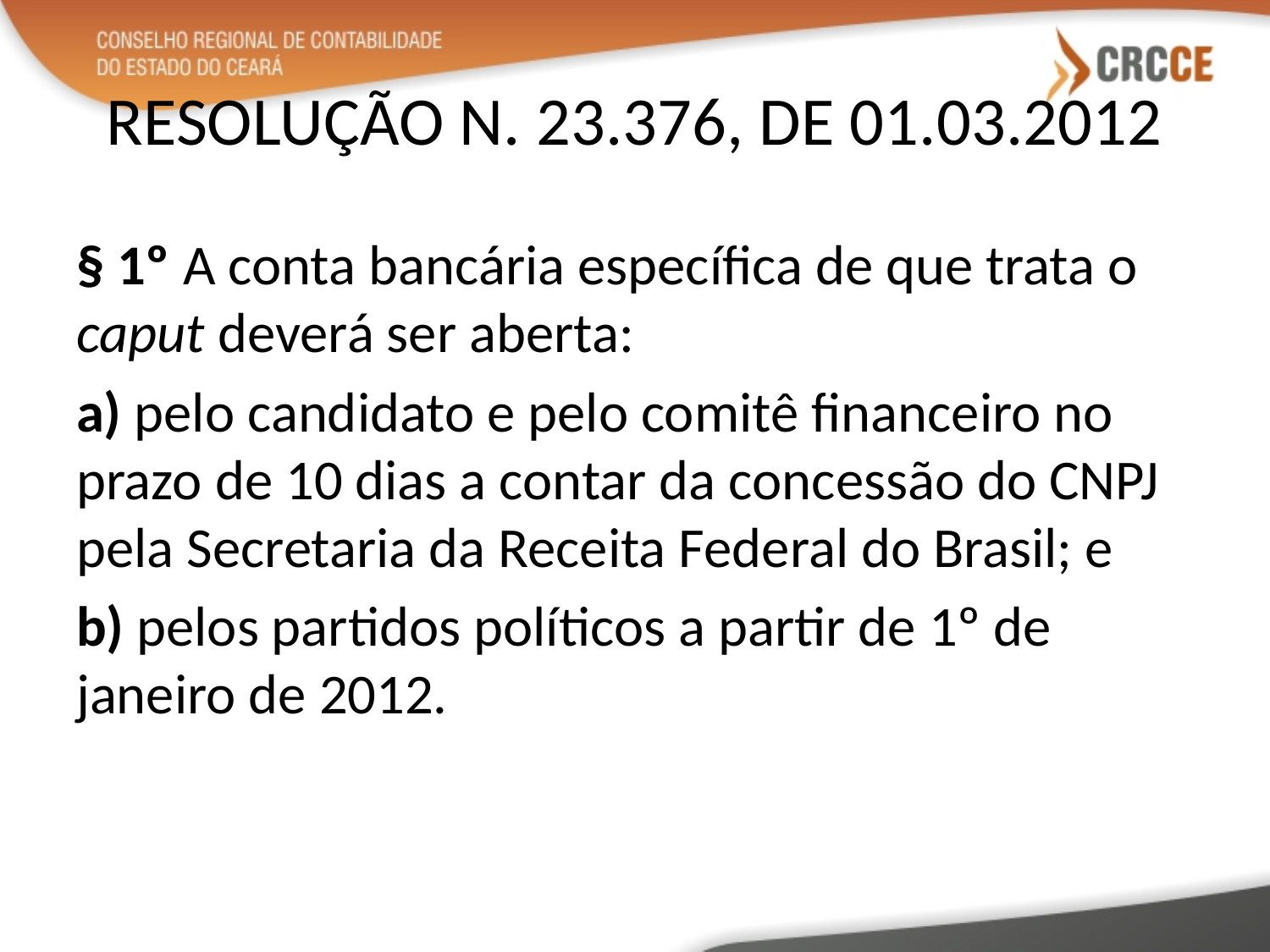

# RESOLUÇÃO N. 23.376, DE 01.03.2012
§ 1º A conta bancária específica de que trata o caput deverá ser aberta:
a) pelo candidato e pelo comitê financeiro no prazo de 10 dias a contar da concessão do CNPJ pela Secretaria da Receita Federal do Brasil; e
b) pelos partidos políticos a partir de 1º de janeiro de 2012.